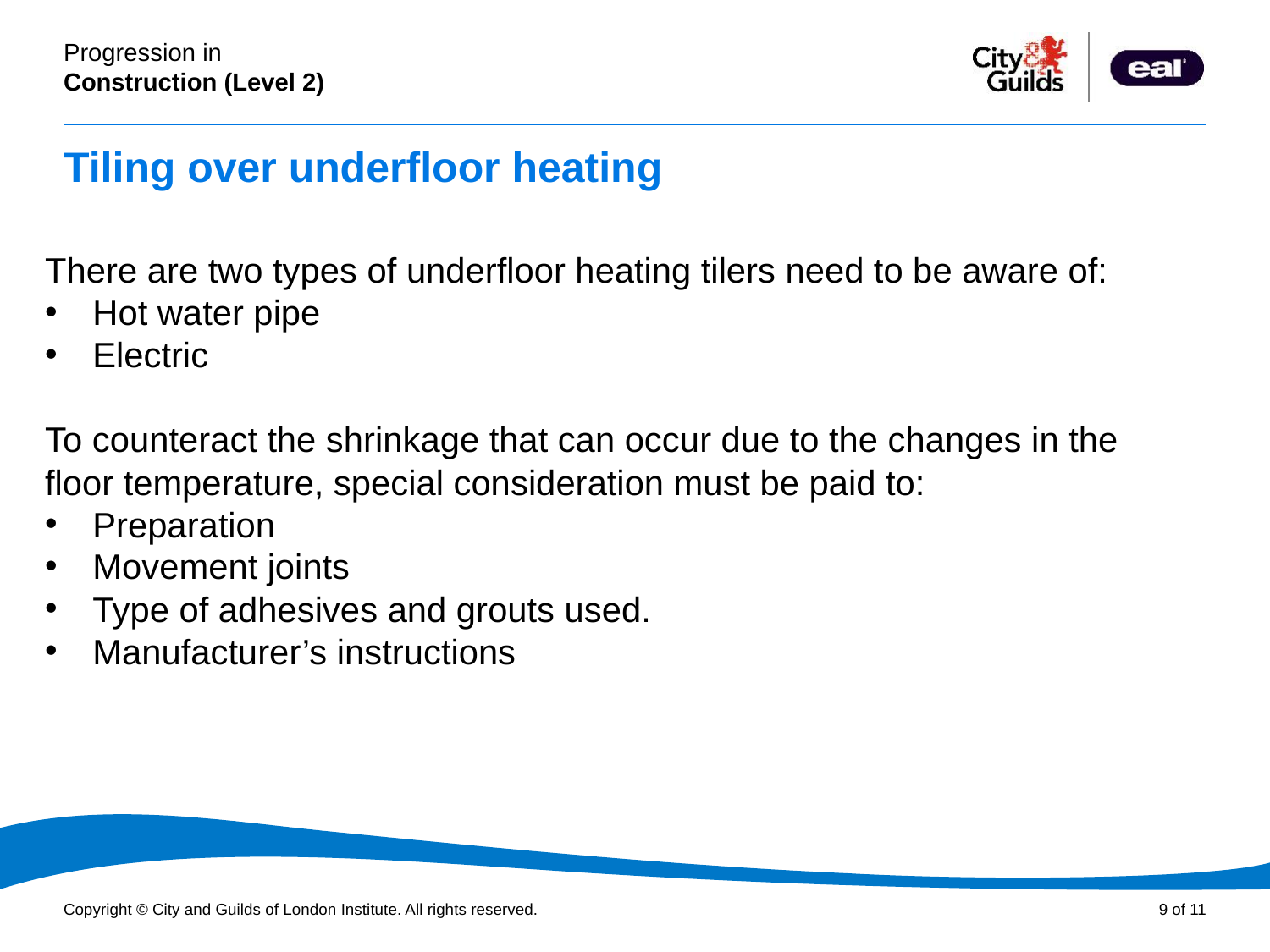

# Tiling over underfloor heating
There are two types of underfloor heating tilers need to be aware of:
Hot water pipe
Electric

To counteract the shrinkage that can occur due to the changes in the floor temperature, special consideration must be paid to:
Preparation
Movement joints
Type of adhesives and grouts used.
Manufacturer’s instructions